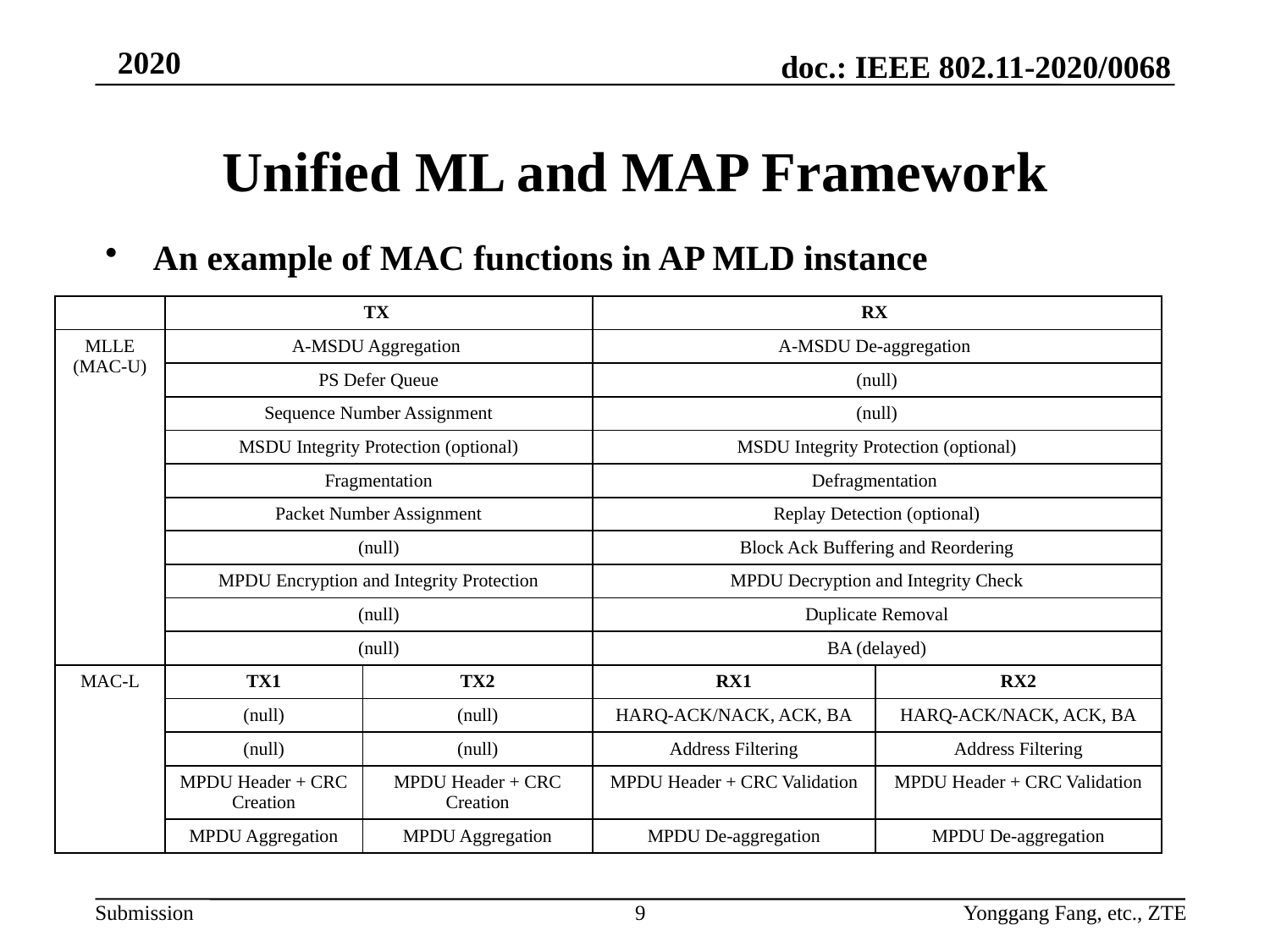

# Unified ML and MAP Framework
An example of MAC functions in AP MLD instance
|  | TX |  | RX |  |
| --- | --- | --- | --- | --- |
| MLLE (MAC-U) | A-MSDU Aggregation |  | A-MSDU De-aggregation |  |
|  | PS Defer Queue |  | (null) |  |
|  | Sequence Number Assignment |  | (null) |  |
|  | MSDU Integrity Protection (optional) |  | MSDU Integrity Protection (optional) |  |
|  | Fragmentation |  | Defragmentation |  |
|  | Packet Number Assignment |  | Replay Detection (optional) |  |
|  | (null) |  | Block Ack Buffering and Reordering |  |
|  | MPDU Encryption and Integrity Protection |  | MPDU Decryption and Integrity Check |  |
|  | (null) |  | Duplicate Removal |  |
|  | (null) |  | BA (delayed) |  |
| MAC-L | TX1 | TX2 | RX1 | RX2 |
|  | (null) | (null) | HARQ-ACK/NACK, ACK, BA | HARQ-ACK/NACK, ACK, BA |
|  | (null) | (null) | Address Filtering | Address Filtering |
|  | MPDU Header + CRC Creation | MPDU Header + CRC Creation | MPDU Header + CRC Validation | MPDU Header + CRC Validation |
|  | MPDU Aggregation | MPDU Aggregation | MPDU De-aggregation | MPDU De-aggregation |
9
Yonggang Fang, etc., ZTE